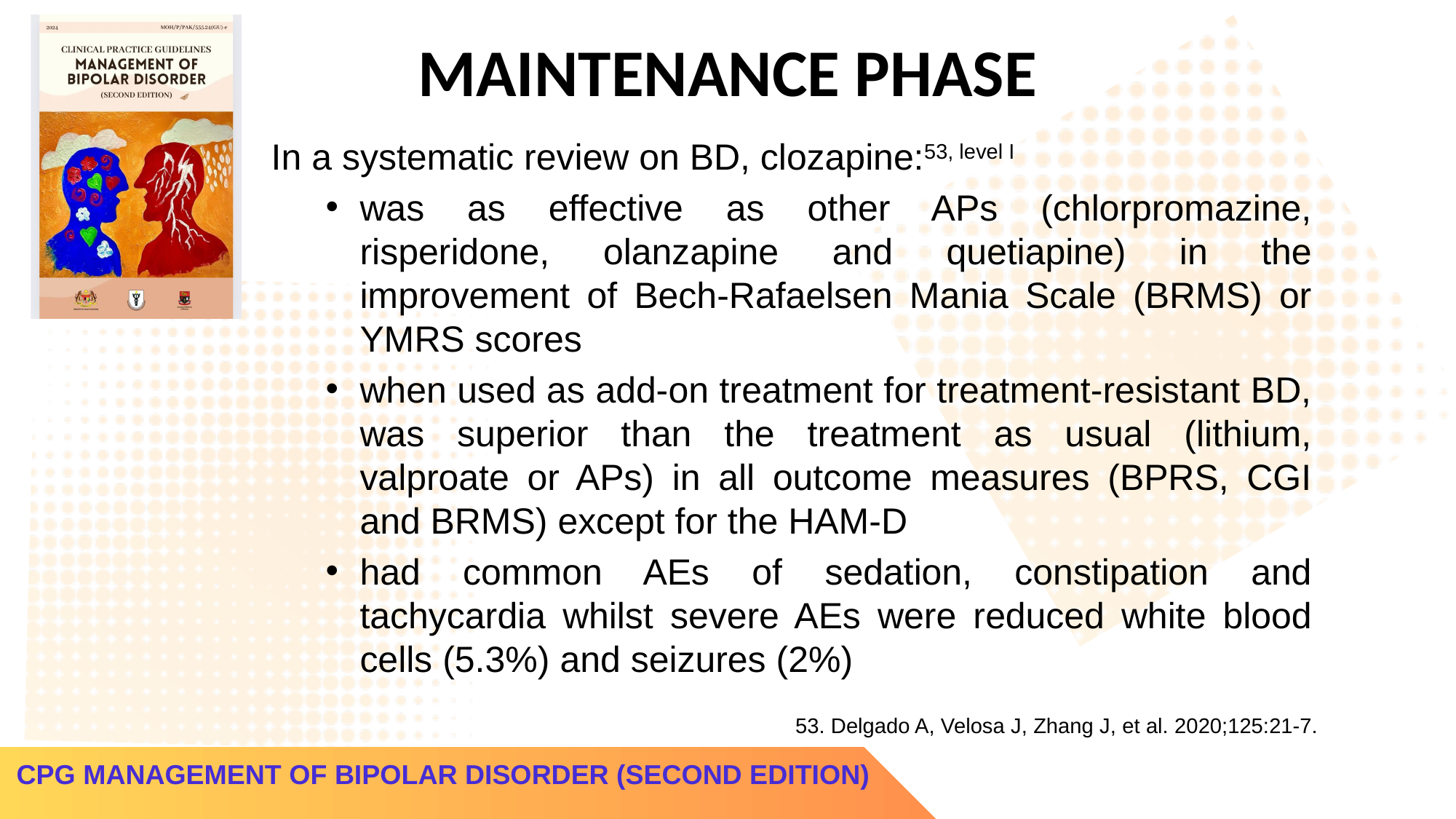

MAINTENANCE PHASE

In a systematic review on BD, clozapine:53, level I
was as effective as other APs (chlorpromazine, risperidone, olanzapine and quetiapine) in the improvement of Bech-Rafaelsen Mania Scale (BRMS) or YMRS scores
when used as add-on treatment for treatment-resistant BD, was superior than the treatment as usual (lithium, valproate or APs) in all outcome measures (BPRS, CGI and BRMS) except for the HAM-D
had common AEs of sedation, constipation and tachycardia whilst severe AEs were reduced white blood cells (5.3%) and seizures (2%)

53. Delgado A, Velosa J, Zhang J, et al. 2020;125:21-7.

CPG MANAGEMENT OF BIPOLAR DISORDER (SECOND EDITION)